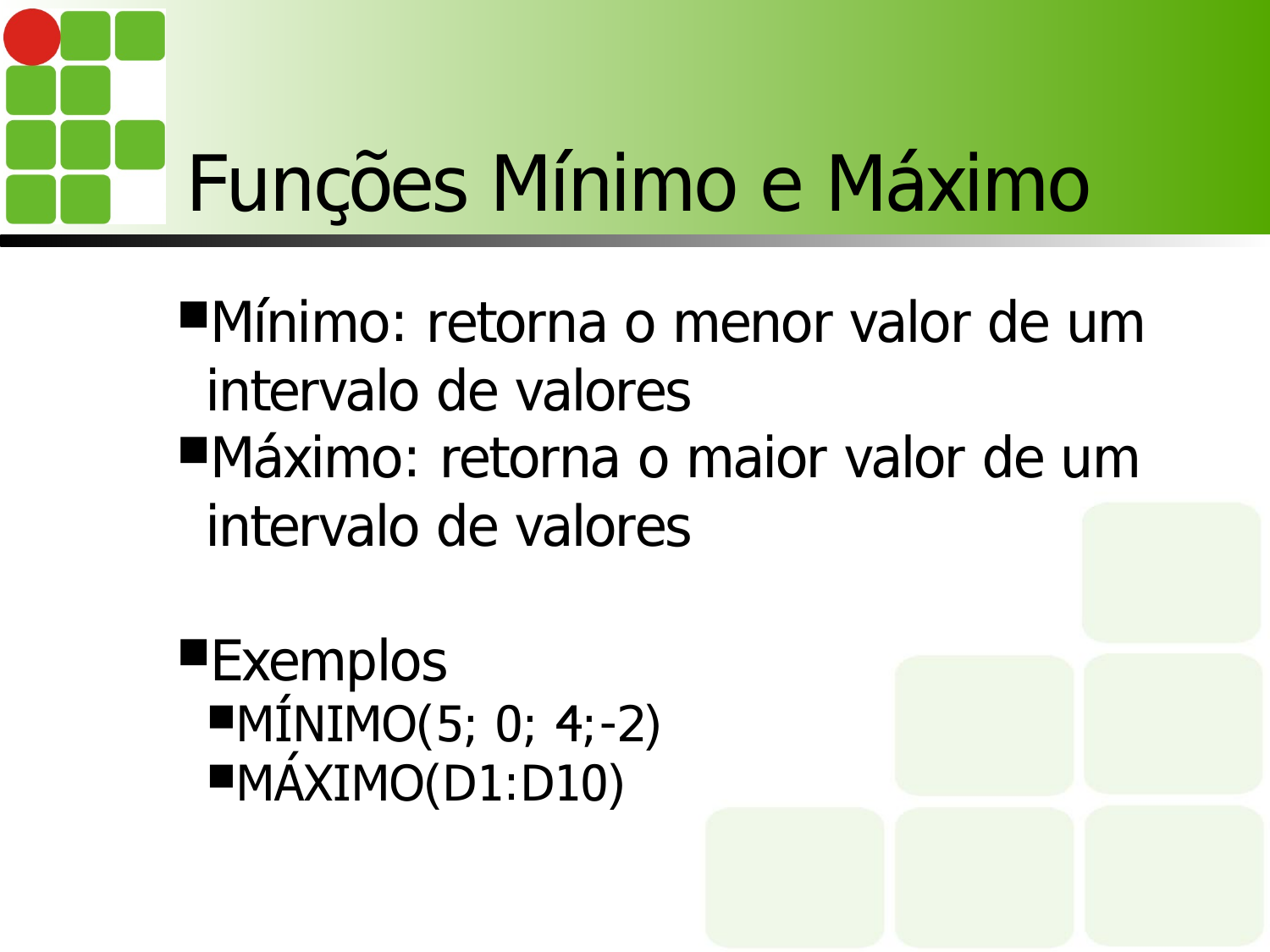

11
Funções Mínimo e Máximo
Mínimo: retorna o menor valor de um intervalo de valores
Máximo: retorna o maior valor de um intervalo de valores

Exemplos
MÍNIMO(5; 0; 4;-2)
MÁXIMO(D1:D10)